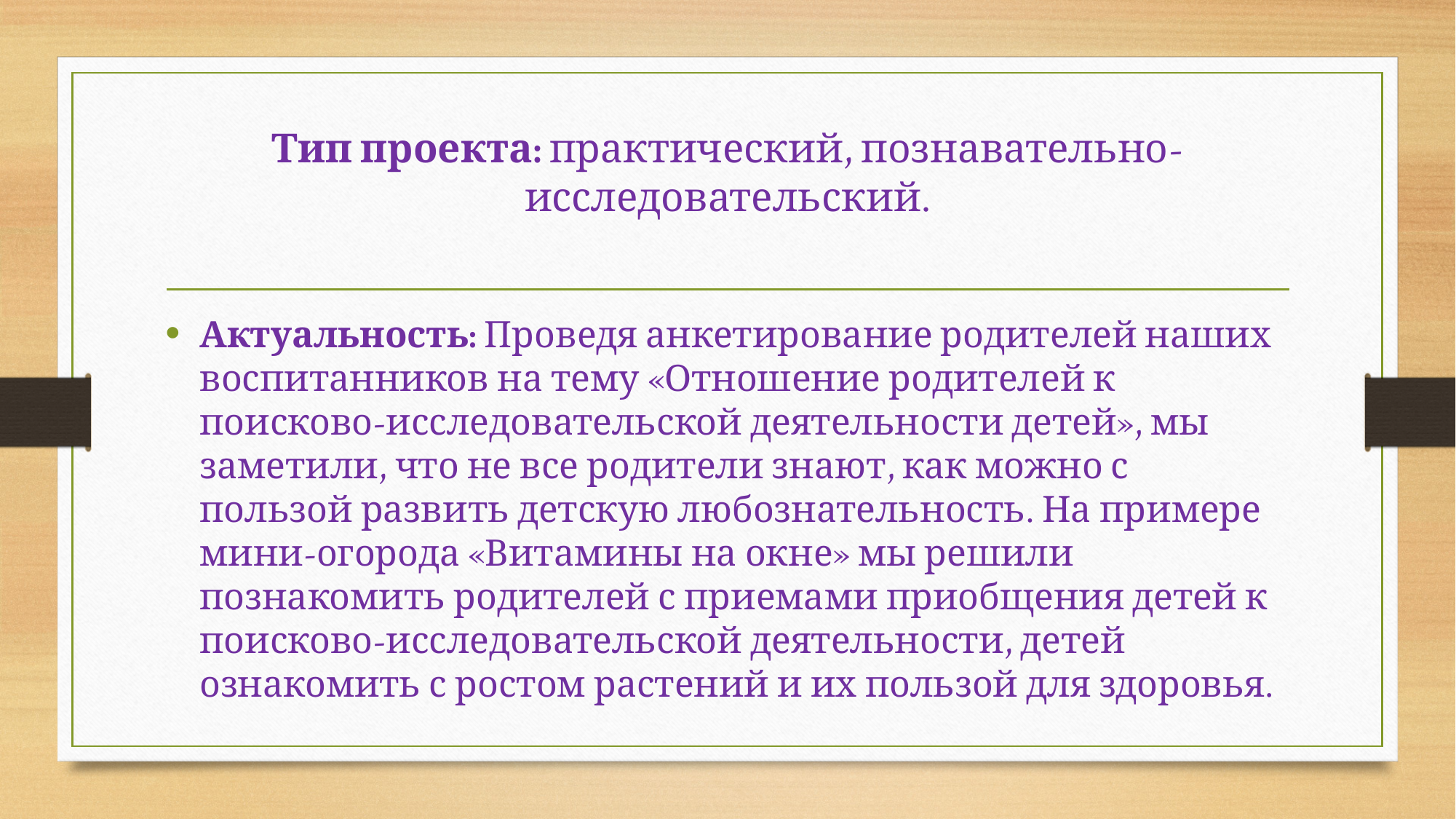

# Тип проекта: практический, познавательно-исследовательский.
Актуальность: Проведя анкетирование родителей наших воспитанников на тему «Отношение родителей к поисково-исследовательской деятельности детей», мы заметили, что не все родители знают, как можно с пользой развить детскую любознательность. На примере мини-огорода «Витамины на окне» мы решили познакомить родителей с приемами приобщения детей к поисково-исследовательской деятельности, детей ознакомить с ростом растений и их пользой для здоровья.